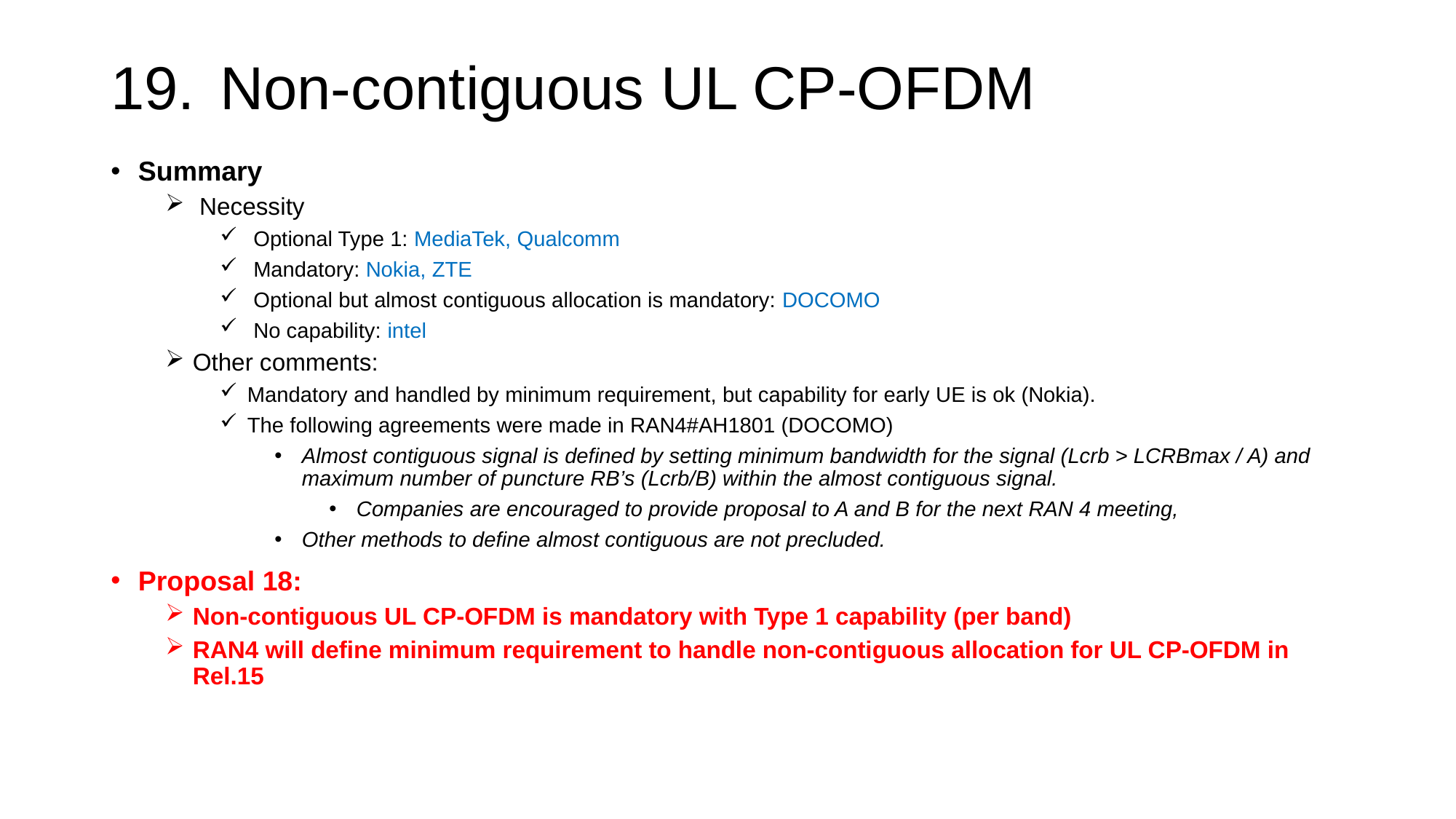

# 19.	Non-contiguous UL CP-OFDM
Summary
 Necessity
 Optional Type 1: MediaTek, Qualcomm
 Mandatory: Nokia, ZTE
 Optional but almost contiguous allocation is mandatory: DOCOMO
 No capability: intel
Other comments:
Mandatory and handled by minimum requirement, but capability for early UE is ok (Nokia).
The following agreements were made in RAN4#AH1801 (DOCOMO)
Almost contiguous signal is defined by setting minimum bandwidth for the signal (Lcrb > LCRBmax / A) and maximum number of puncture RB’s (Lcrb/B) within the almost contiguous signal.
Companies are encouraged to provide proposal to A and B for the next RAN 4 meeting,
Other methods to define almost contiguous are not precluded.
Proposal 18:
Non-contiguous UL CP-OFDM is mandatory with Type 1 capability (per band)
RAN4 will define minimum requirement to handle non-contiguous allocation for UL CP-OFDM in Rel.15